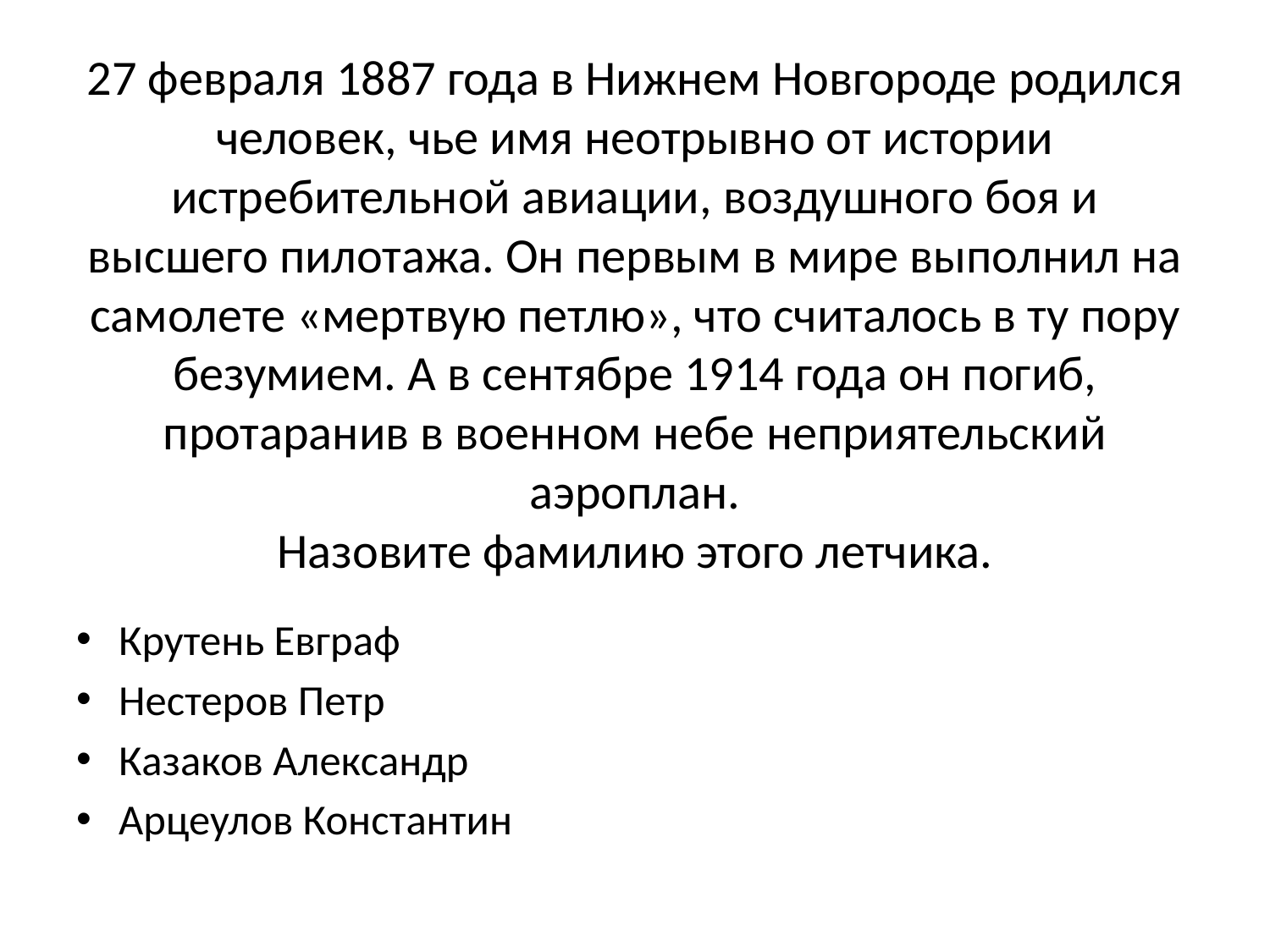

# 27 февраля 1887 года в Нижнем Новгороде родился человек, чье имя неотрывно от истории истребительной авиации, воздушного боя и высшего пилотажа. Он первым в мире выполнил на самолете «мертвую петлю», что считалось в ту пору безумием. А в сентябре 1914 года он погиб, протаранив в военном небе неприятельский аэроплан. Назовите фамилию этого летчика.
Крутень Евграф
Нестеров Петр
Казаков Александр
Арцеулов Константин